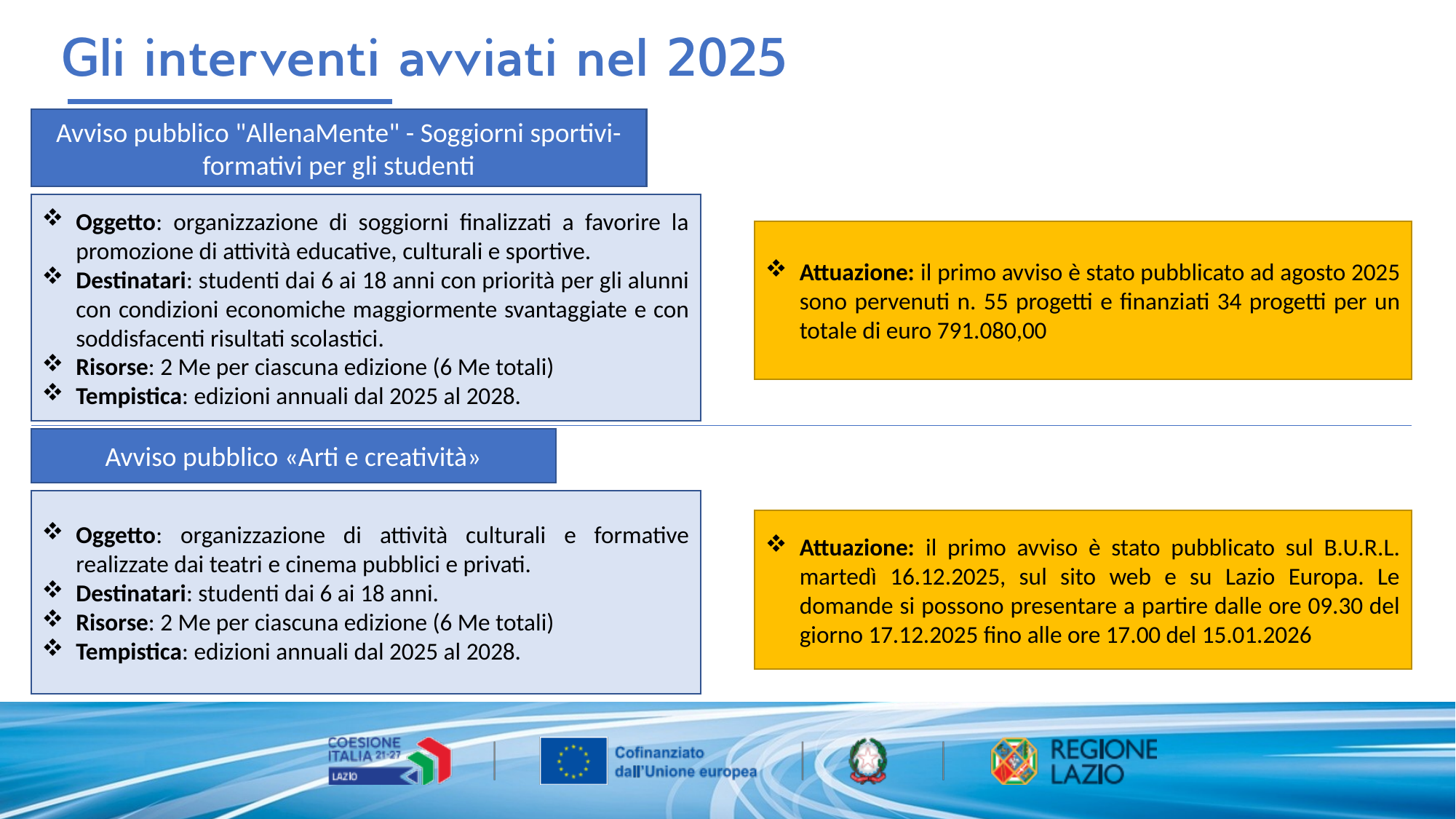

Gli interventi avviati nel 2025
Avviso pubblico "AllenaMente" - Soggiorni sportivi-formativi per gli studenti
Oggetto: organizzazione di soggiorni finalizzati a favorire la promozione di attività educative, culturali e sportive.
Destinatari: studenti dai 6 ai 18 anni con priorità per gli alunni con condizioni economiche maggiormente svantaggiate e con soddisfacenti risultati scolastici.
Risorse: 2 Me per ciascuna edizione (6 Me totali)
Tempistica: edizioni annuali dal 2025 al 2028.
Attuazione: il primo avviso è stato pubblicato ad agosto 2025 sono pervenuti n. 55 progetti e finanziati 34 progetti per un totale di euro 791.080,00
Avviso pubblico «Arti e creatività»
Oggetto: organizzazione di attività culturali e formative realizzate dai teatri e cinema pubblici e privati.
Destinatari: studenti dai 6 ai 18 anni.
Risorse: 2 Me per ciascuna edizione (6 Me totali)
Tempistica: edizioni annuali dal 2025 al 2028.
Attuazione: il primo avviso è stato pubblicato sul B.U.R.L. martedì 16.12.2025, sul sito web e su Lazio Europa. Le domande si possono presentare a partire dalle ore 09.30 del giorno 17.12.2025 fino alle ore 17.00 del 15.01.2026